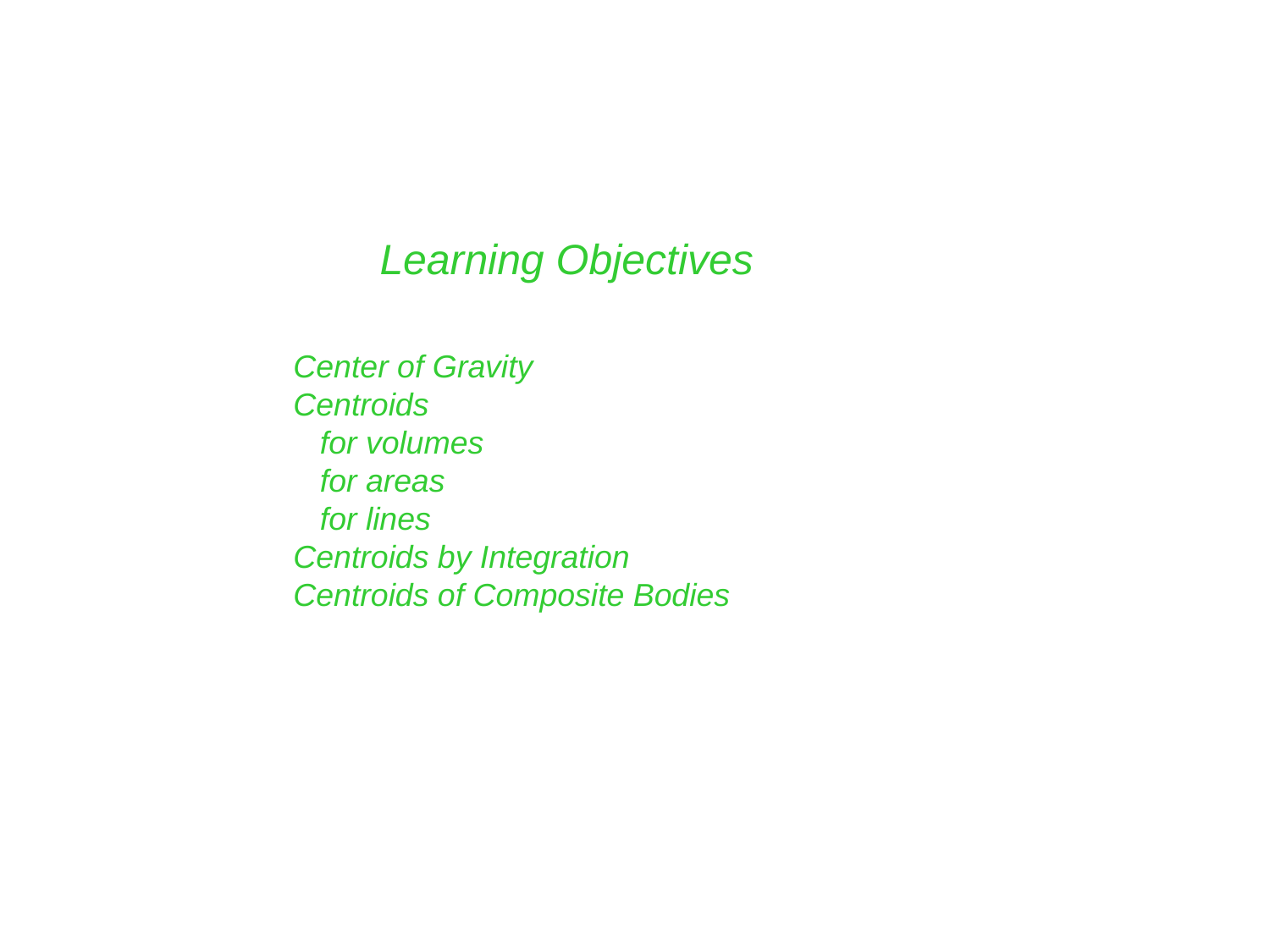

Learning Objectives
Center of Gravity
Centroids
   for volumes
   for areas
   for lines
Centroids by Integration
Centroids of Composite Bodies